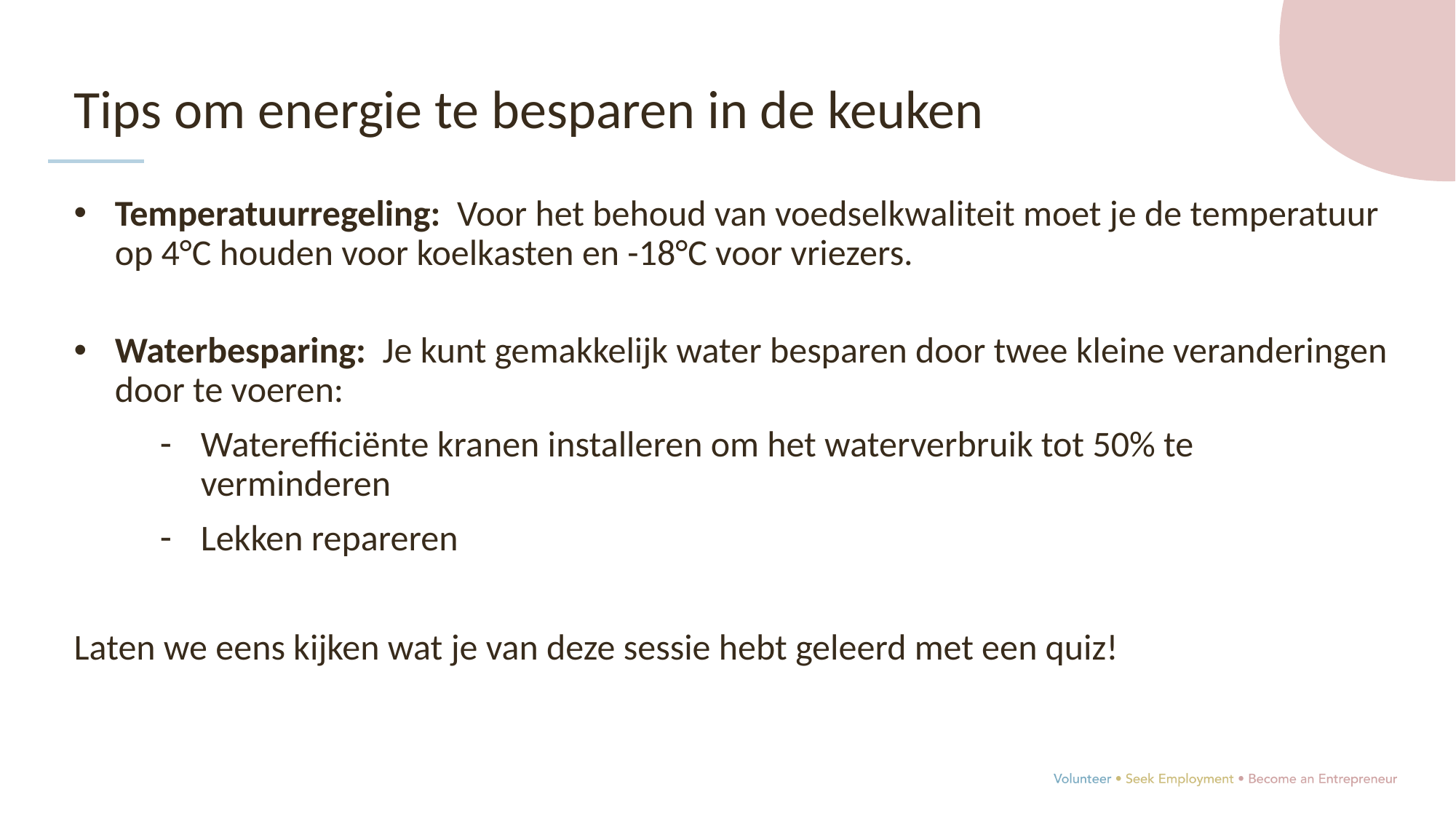

Tips om energie te besparen in de keuken

Temperatuurregeling:  Voor het behoud van voedselkwaliteit moet je de temperatuur op 4°C houden voor koelkasten en -18°C voor vriezers.
Waterbesparing:  Je kunt gemakkelijk water besparen door twee kleine veranderingen door te voeren:
Waterefficiënte kranen installeren om het waterverbruik tot 50% te verminderen
Lekken repareren

Laten we eens kijken wat je van deze sessie hebt geleerd met een quiz!